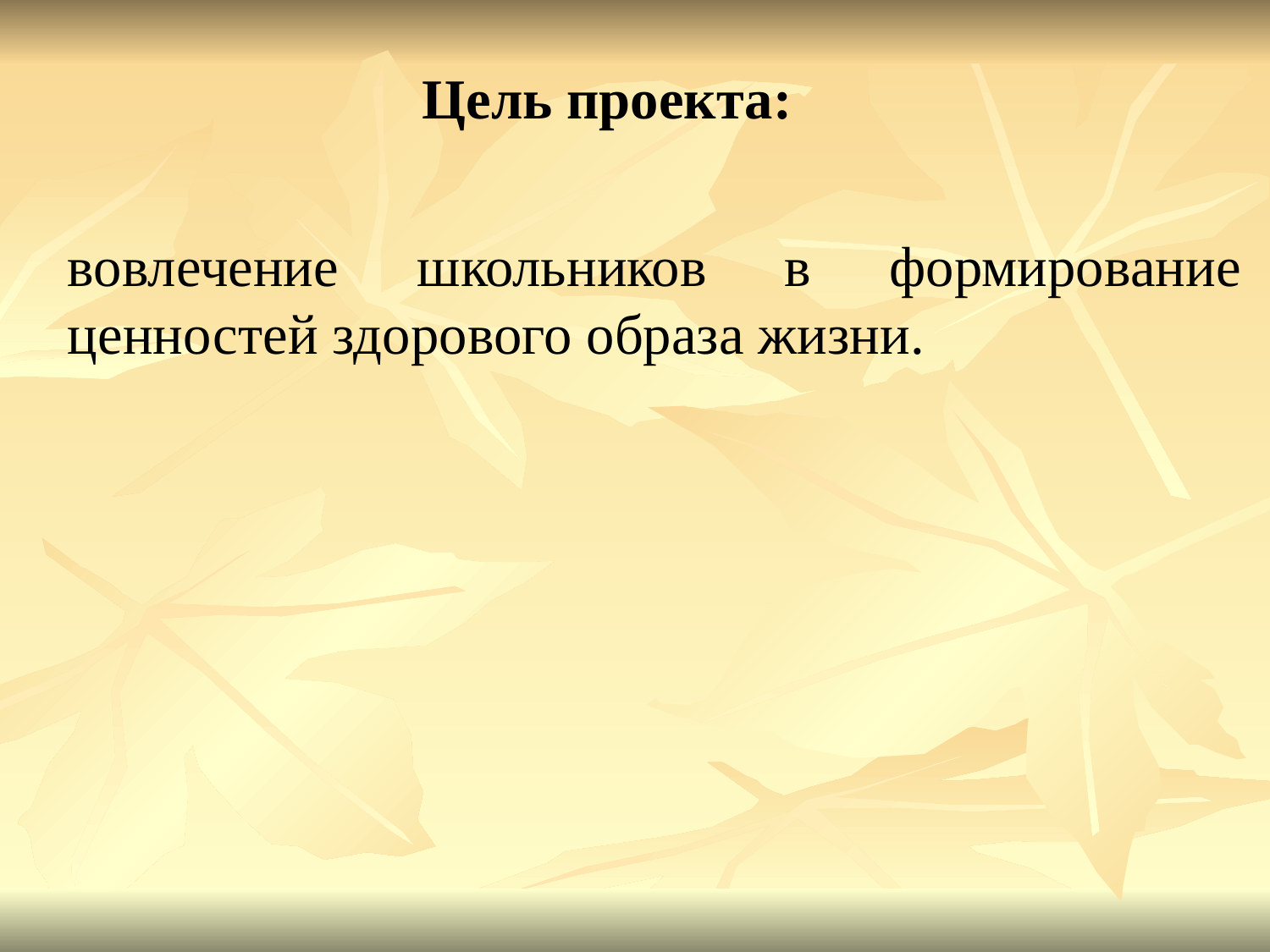

Цель проекта:

вовлечение школьников в формирование ценностей здорового образа жизни.